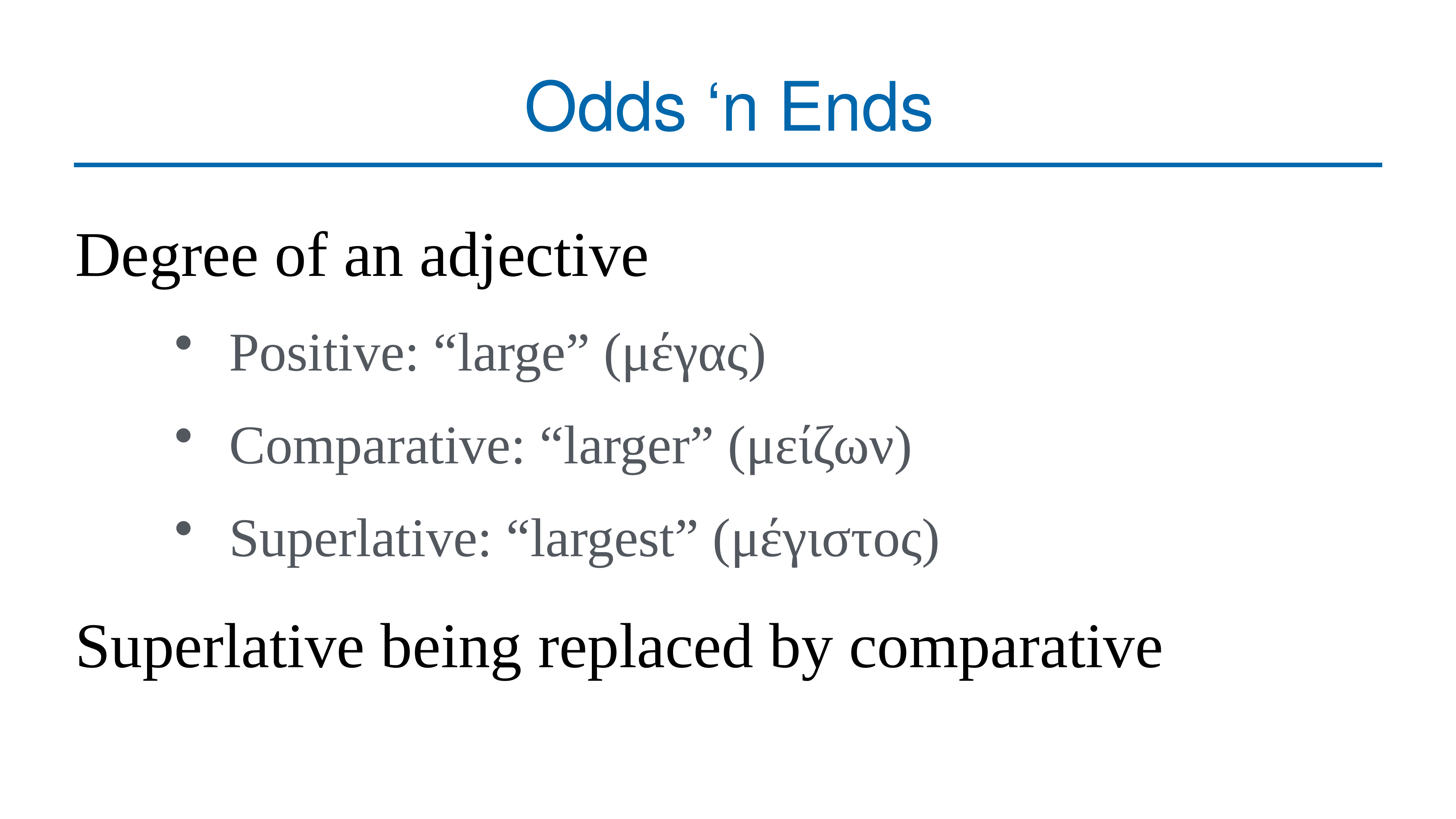

# Odds ‘n Ends
Degree of an adjective
Positive: “large” (μέγας)
Comparative: “larger” (μείζων)
Superlative: “largest” (μέγιστος)
Superlative being replaced by comparative